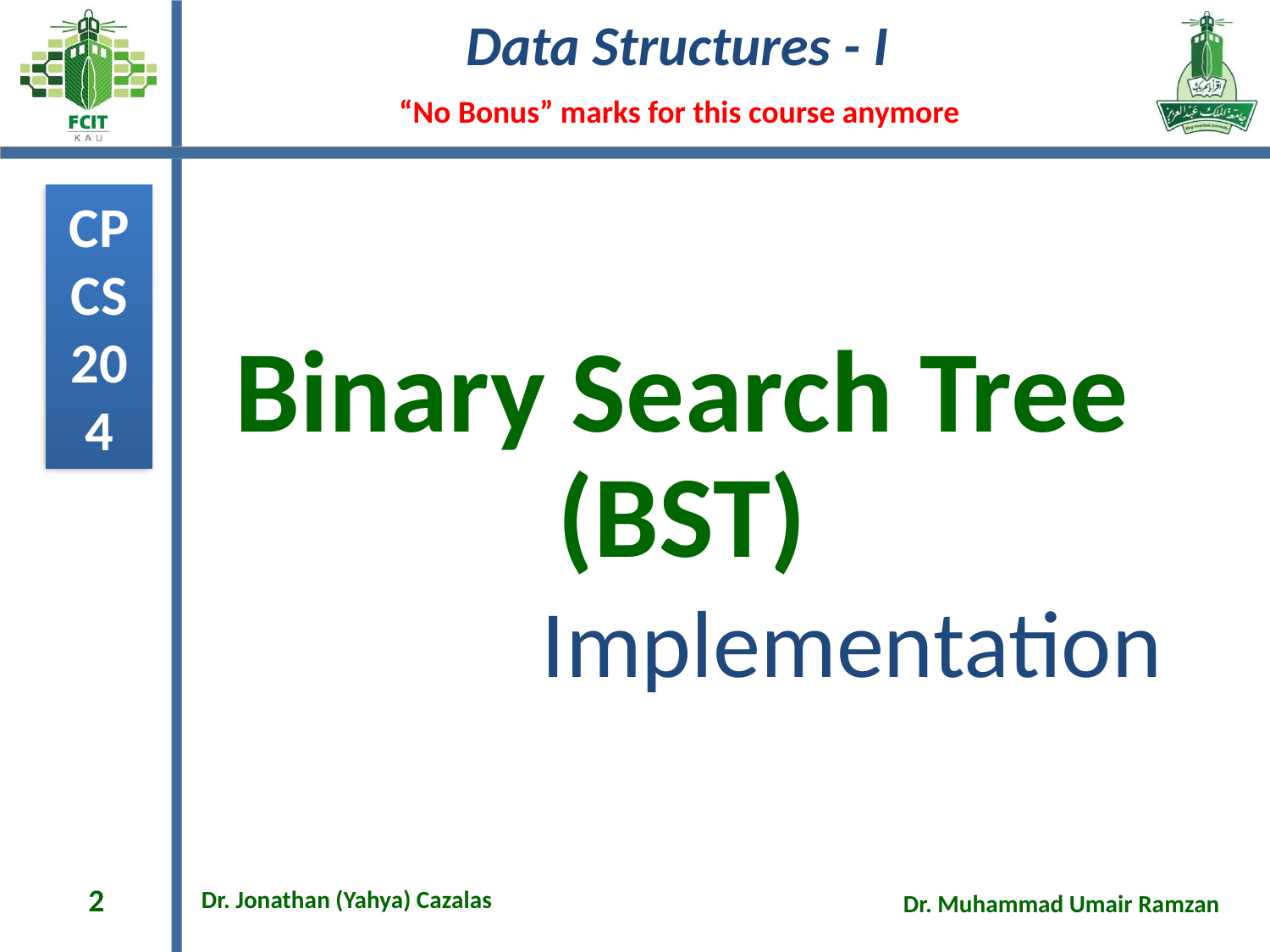

# Binary Search Tree (BST)
Implementation
2